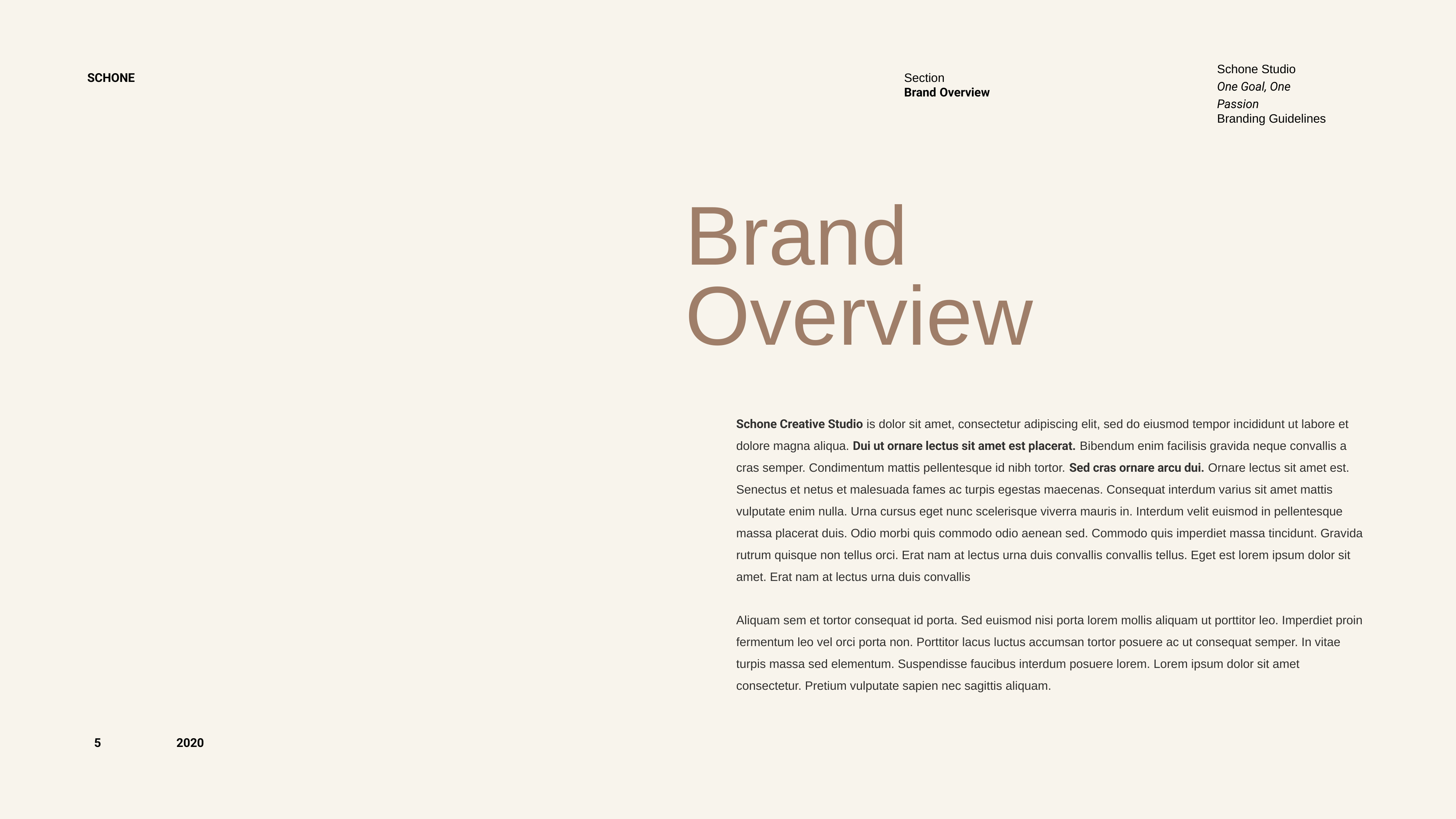

SCHONE
Section
Brand Overview
Schone Studio
One Goal, One Passion
Branding Guidelines

Brand
Overview
Schone Creative Studio is dolor sit amet, consectetur adipiscing elit, sed do eiusmod tempor incididunt ut labore et dolore magna aliqua. Dui ut ornare lectus sit amet est placerat. Bibendum enim facilisis gravida neque convallis a cras semper. Condimentum mattis pellentesque id nibh tortor. Sed cras ornare arcu dui. Ornare lectus sit amet est. Senectus et netus et malesuada fames ac turpis egestas maecenas. Consequat interdum varius sit amet mattis vulputate enim nulla. Urna cursus eget nunc scelerisque viverra mauris in. Interdum velit euismod in pellentesque massa placerat duis. Odio morbi quis commodo odio aenean sed. Commodo quis imperdiet massa tincidunt. Gravida rutrum quisque non tellus orci. Erat nam at lectus urna duis convallis convallis tellus. Eget est lorem ipsum dolor sit amet. Erat nam at lectus urna duis convallis

Aliquam sem et tortor consequat id porta. Sed euismod nisi porta lorem mollis aliquam ut porttitor leo. Imperdiet proin fermentum leo vel orci porta non. Porttitor lacus luctus accumsan tortor posuere ac ut consequat semper. In vitae turpis massa sed elementum. Suspendisse faucibus interdum posuere lorem. Lorem ipsum dolor sit amet consectetur. Pretium vulputate sapien nec sagittis aliquam.
5
2020